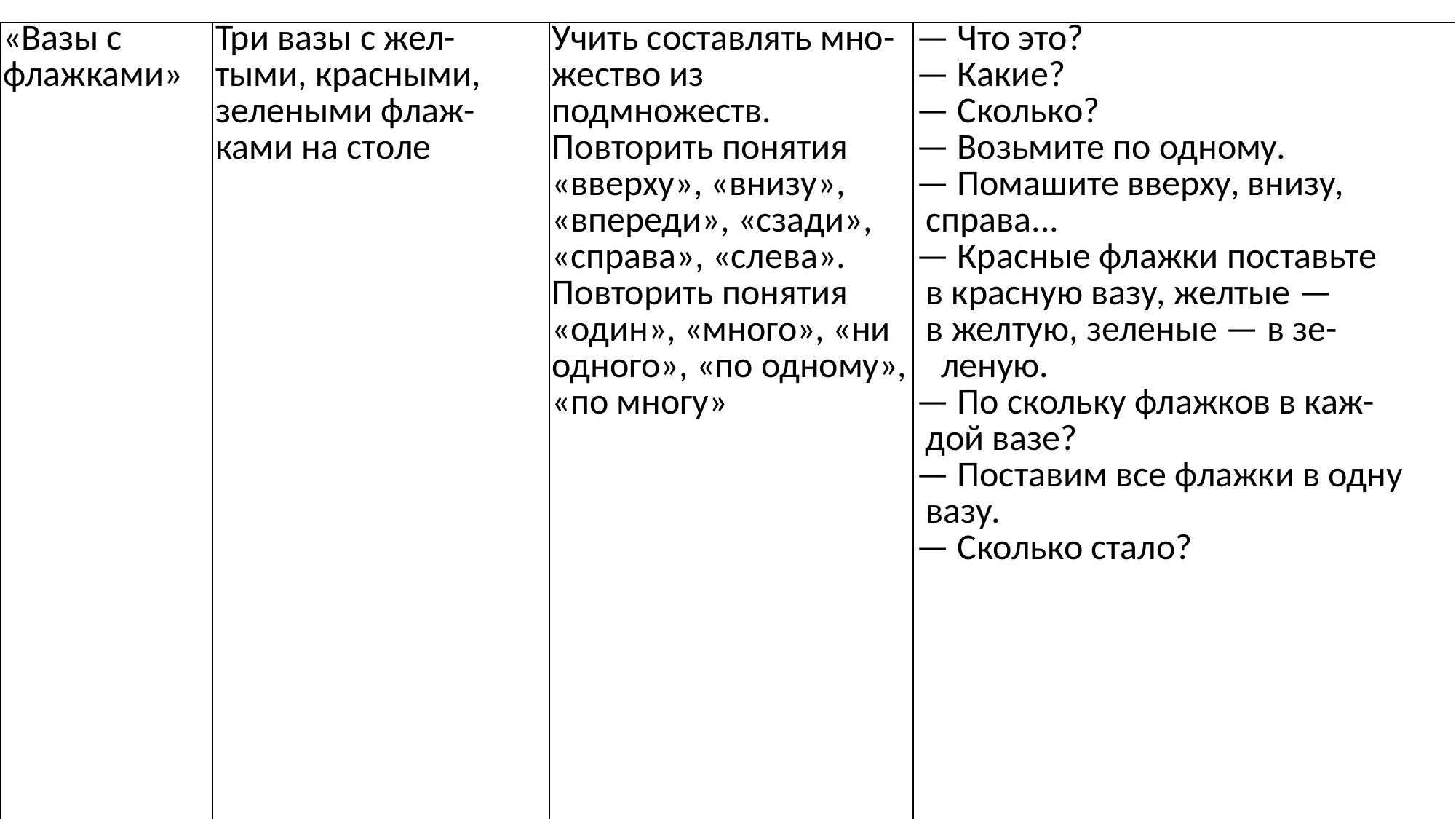

| «Вазы с флажками» | Три вазы с жел- тыми, красными, зелеными флаж- ками на столе | Учить составлять мно- жество из подмножеств. Повторить понятия «вверху», «внизу», «впереди», «сзади», «справа», «слева». Повторить понятия «один», «много», «ни одного», «по одному», «по многу» | — Что это? — Какие? — Сколько? — Возьмите по одному. — Помашите вверху, внизу, справа... — Красные флажки поставьте в красную вазу, желтые — в желтую, зеленые — в зе- леную. — По скольку флажков в каж- дой вазе? — Поставим все флажки в одну вазу. — Сколько стало? |
| --- | --- | --- | --- |
| «Рыбки в пруду» | Таз с водой, пла- стмассовые рыб- ки трех цветов (по количеству детей) | Закрепить умение со- ставлять множество из подмножеств. Повторить понятия «один», «много», «ни одного», «по одному», «по многу» | — Давайте сделаем пруд. — Кто плавает в пруду? — Что это? — Сколько? Какие? — Возьмите по одной. — Запустите красных рыбок в пруд, теперь желтых... — По скольку рыбок каждого цвета? — Сколько всего рыбок? |